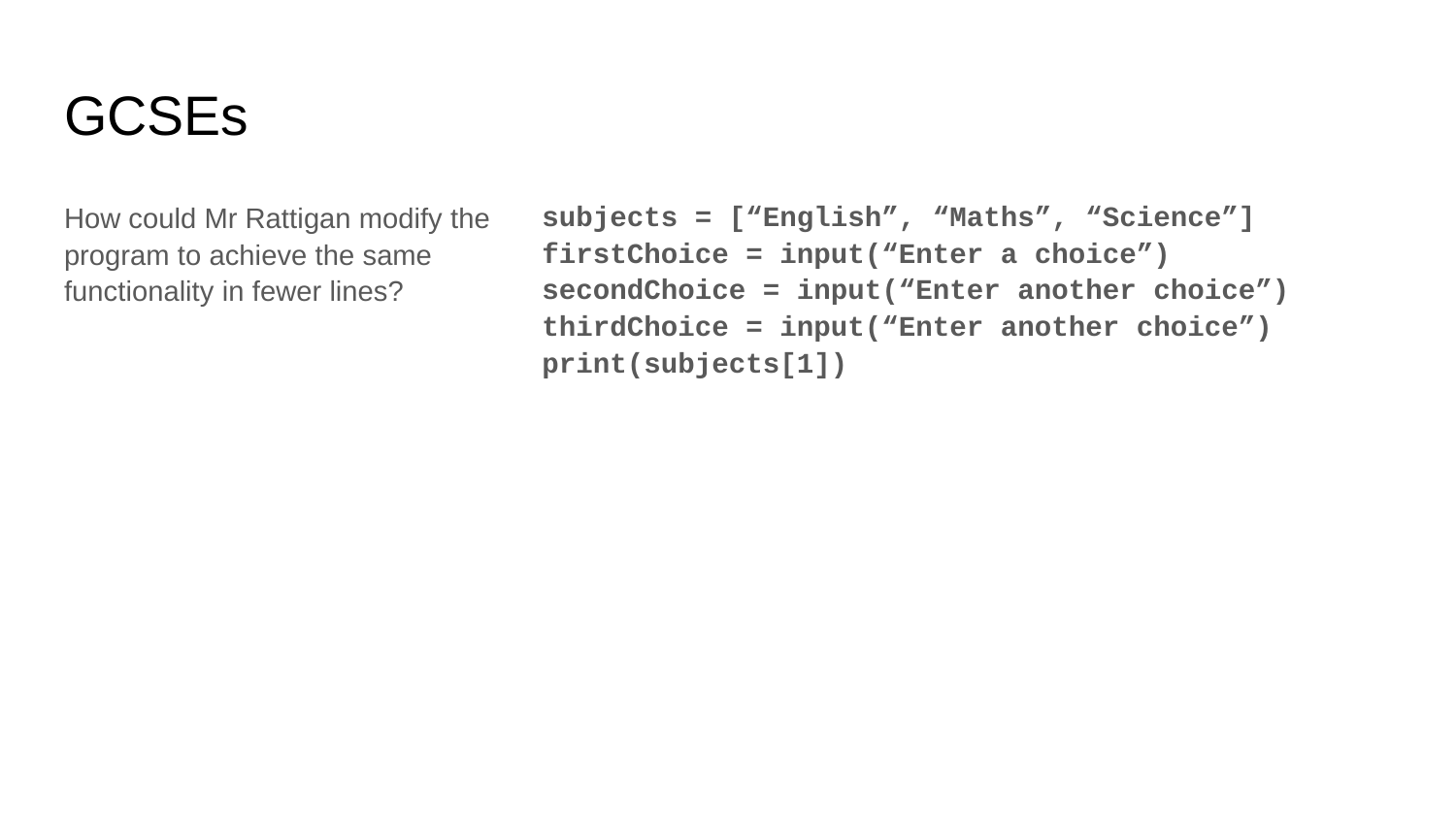

# GCSEs
How could Mr Rattigan modify the program to achieve the same functionality in fewer lines?

subjects = [“English”, “Maths”, “Science”]
firstChoice = input(“Enter a choice”)
secondChoice = input(“Enter another choice”)
thirdChoice = input(“Enter another choice”)
print(subjects[1])